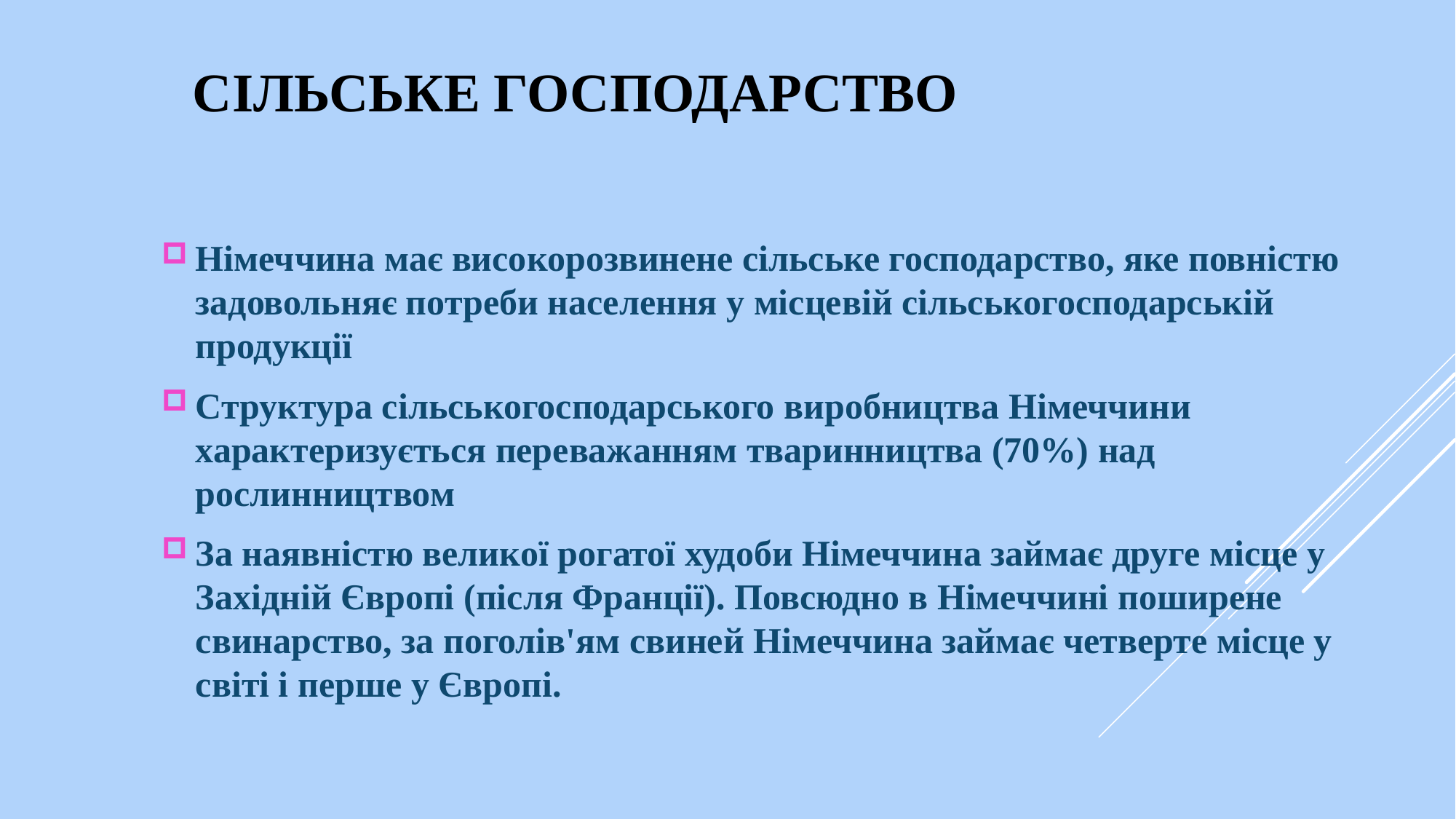

# Сільське господарство

Німеччина має високорозвинене сільське господарство, яке повністю задовольняє потреби населення у місцевій сільськогосподарській продукції
Структура сільськогосподарського виробництва Німеччини характеризується переважанням тваринництва (70%) над рослинництвом
За наявністю великої рогатої худоби Німеччина займає друге місце у Західній Європі (після Франції). Повсюдно в Німеччині поширене свинарство, за поголів'ям свиней Німеччина займає четверте місце у світі і перше у Європі.